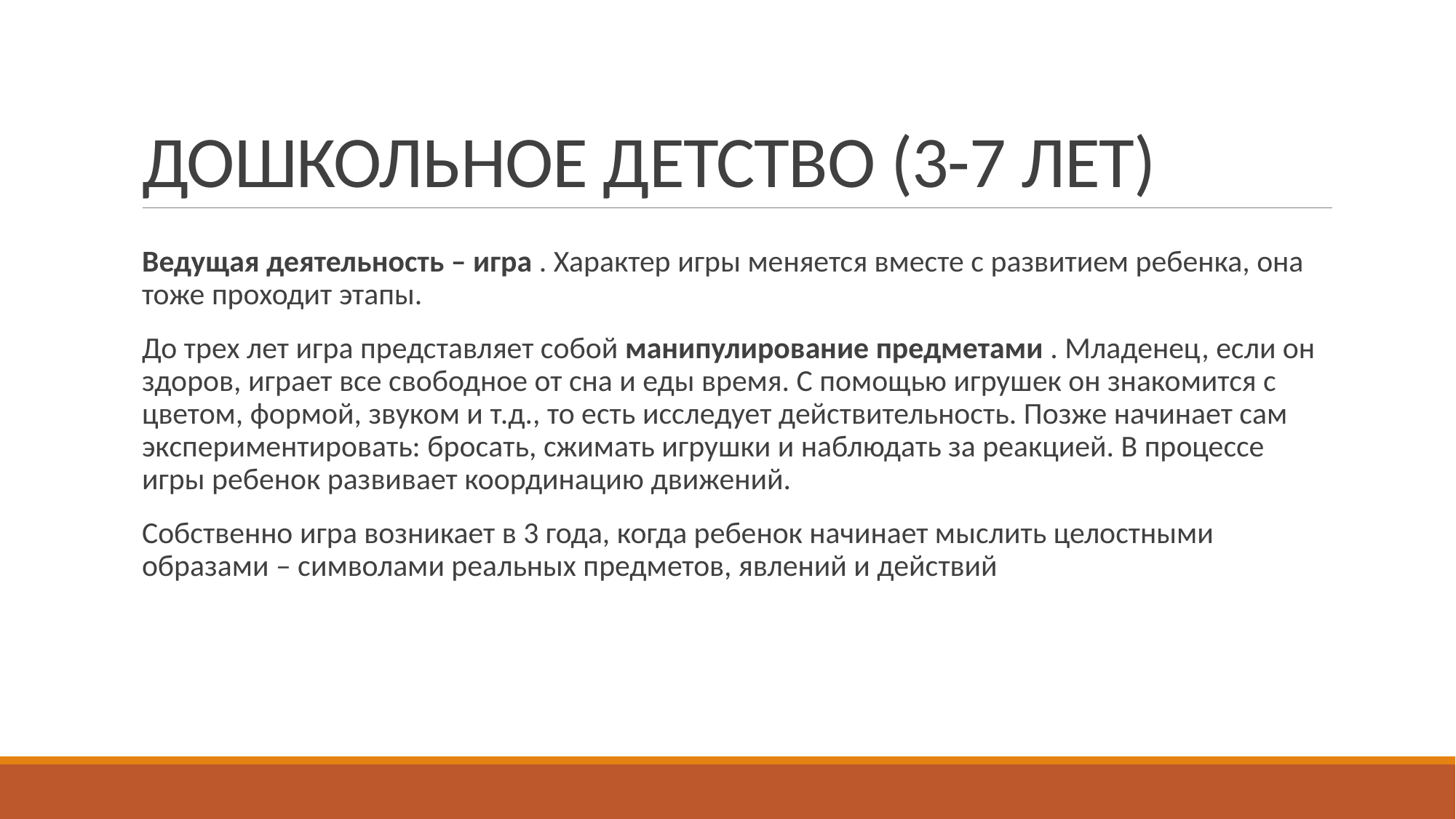

# ДОШКОЛЬНОЕ ДЕТСТВО (3-7 ЛЕТ)
Ведущая деятельность – игра . Характер игры меняется вместе с развитием ребенка, она тоже проходит этапы.
До трех лет игра представляет собой манипулирование предметами . Младенец, если он здоров, играет все свободное от сна и еды время. С помощью игрушек он знакомится с цветом, формой, звуком и т.д., то есть исследует действительность. Позже начинает сам экспериментировать: бросать, сжимать игрушки и наблюдать за реакцией. В процессе игры ребенок развивает координацию движений.
Собственно игра возникает в 3 года, когда ребенок начинает мыслить целостными образами – символами реальных предметов, явлений и действий